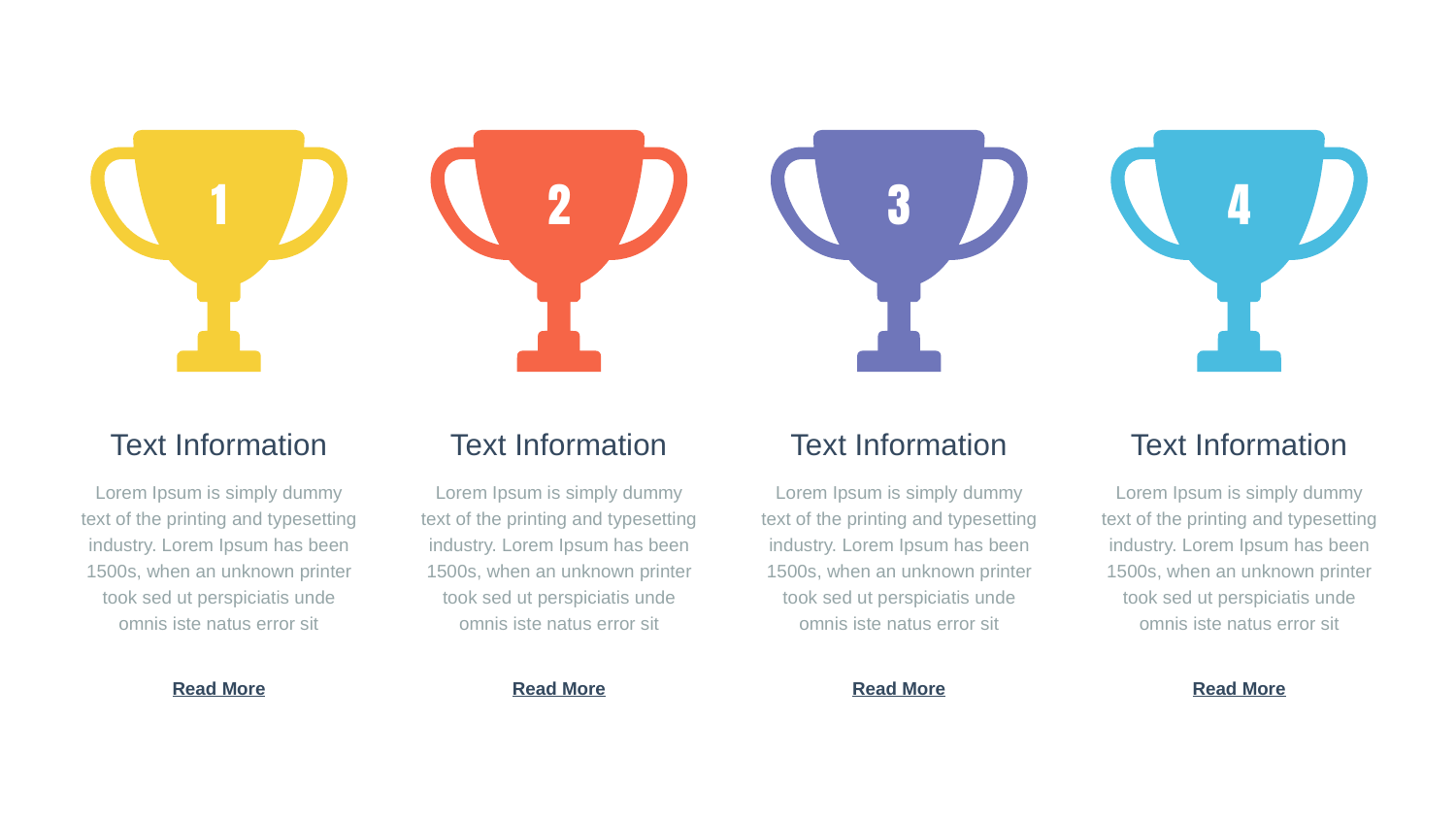

1
2
3
4
Text Information
Text Information
Text Information
Text Information
Lorem Ipsum is simply dummy text of the printing and typesetting industry. Lorem Ipsum has been 1500s, when an unknown printer took sed ut perspiciatis unde omnis iste natus error sit
Lorem Ipsum is simply dummy text of the printing and typesetting industry. Lorem Ipsum has been 1500s, when an unknown printer took sed ut perspiciatis unde omnis iste natus error sit
Lorem Ipsum is simply dummy text of the printing and typesetting industry. Lorem Ipsum has been 1500s, when an unknown printer took sed ut perspiciatis unde omnis iste natus error sit
Lorem Ipsum is simply dummy text of the printing and typesetting industry. Lorem Ipsum has been 1500s, when an unknown printer took sed ut perspiciatis unde omnis iste natus error sit
Read More
Read More
Read More
Read More